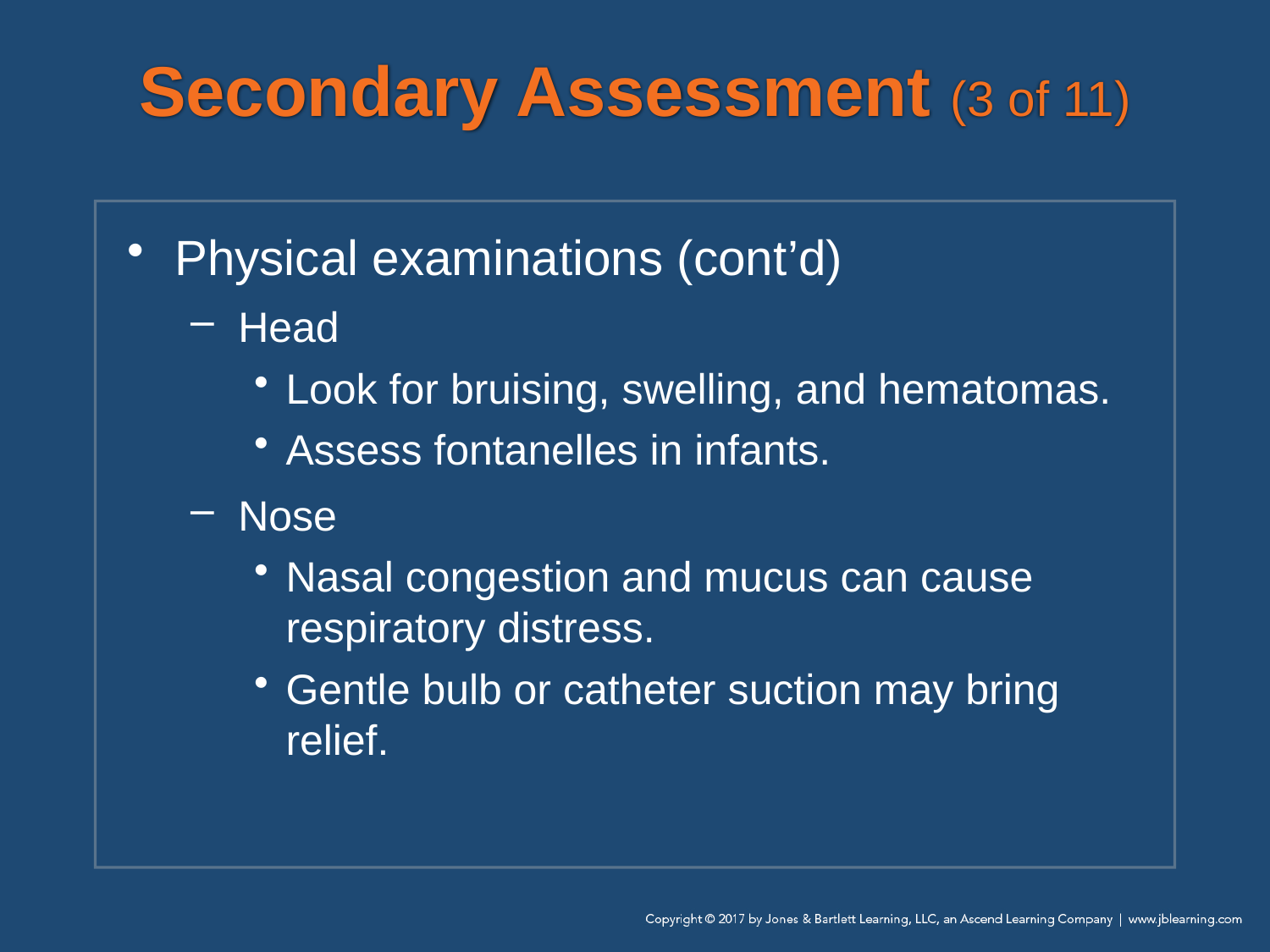

# Secondary Assessment (3 of 11)
Physical examinations (cont’d)
Head
Look for bruising, swelling, and hematomas.
Assess fontanelles in infants.
Nose
Nasal congestion and mucus can cause respiratory distress.
Gentle bulb or catheter suction may bring relief.